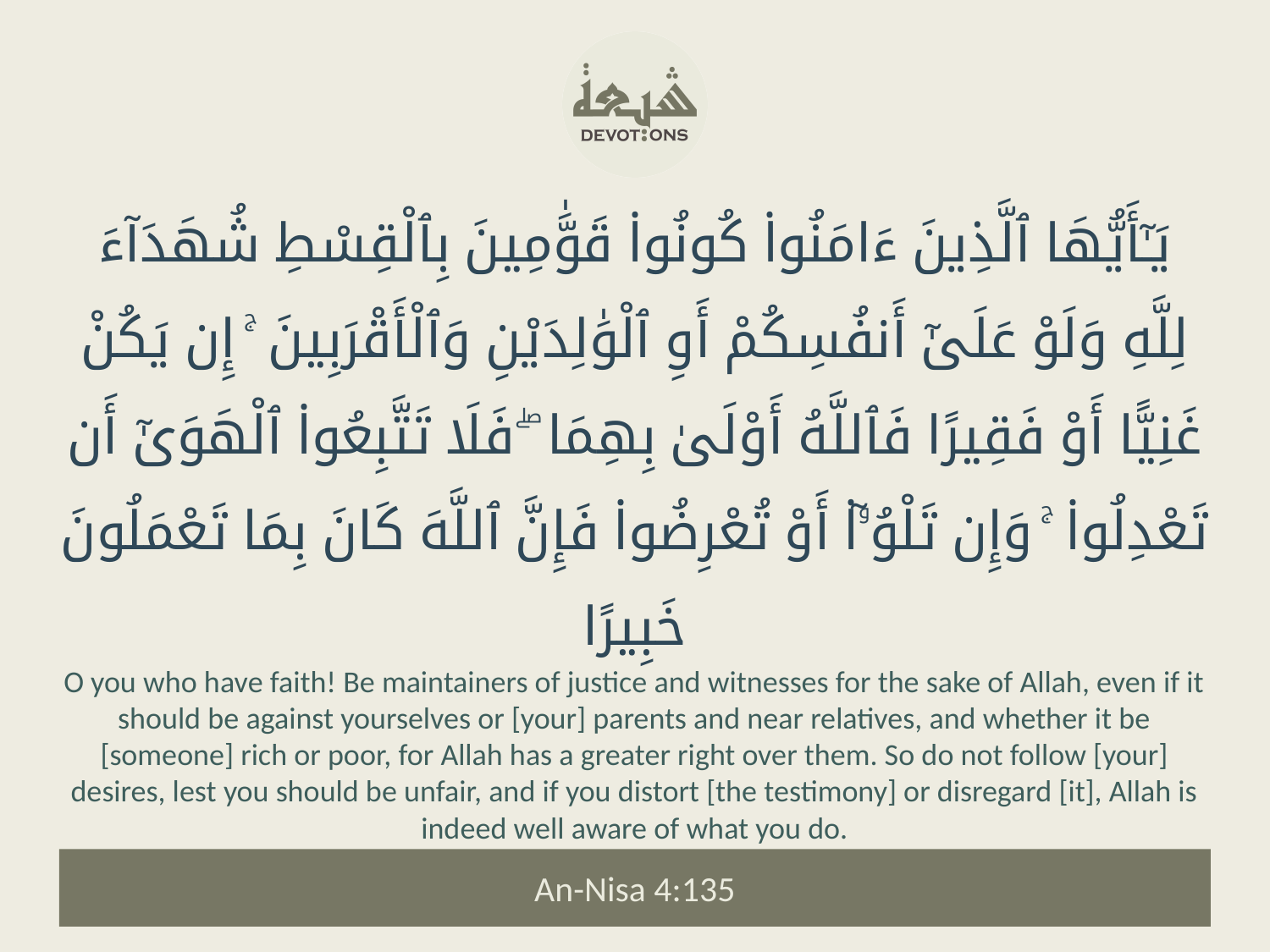

يَـٰٓأَيُّهَا ٱلَّذِينَ ءَامَنُوا۟ كُونُوا۟ قَوَّٰمِينَ بِٱلْقِسْطِ شُهَدَآءَ لِلَّهِ وَلَوْ عَلَىٰٓ أَنفُسِكُمْ أَوِ ٱلْوَٰلِدَيْنِ وَٱلْأَقْرَبِينَ ۚ إِن يَكُنْ غَنِيًّا أَوْ فَقِيرًا فَٱللَّهُ أَوْلَىٰ بِهِمَا ۖ فَلَا تَتَّبِعُوا۟ ٱلْهَوَىٰٓ أَن تَعْدِلُوا۟ ۚ وَإِن تَلْوُۥٓا۟ أَوْ تُعْرِضُوا۟ فَإِنَّ ٱللَّهَ كَانَ بِمَا تَعْمَلُونَ خَبِيرًا
O you who have faith! Be maintainers of justice and witnesses for the sake of Allah, even if it should be against yourselves or [your] parents and near relatives, and whether it be [someone] rich or poor, for Allah has a greater right over them. So do not follow [your] desires, lest you should be unfair, and if you distort [the testimony] or disregard [it], Allah is indeed well aware of what you do.
An-Nisa 4:135